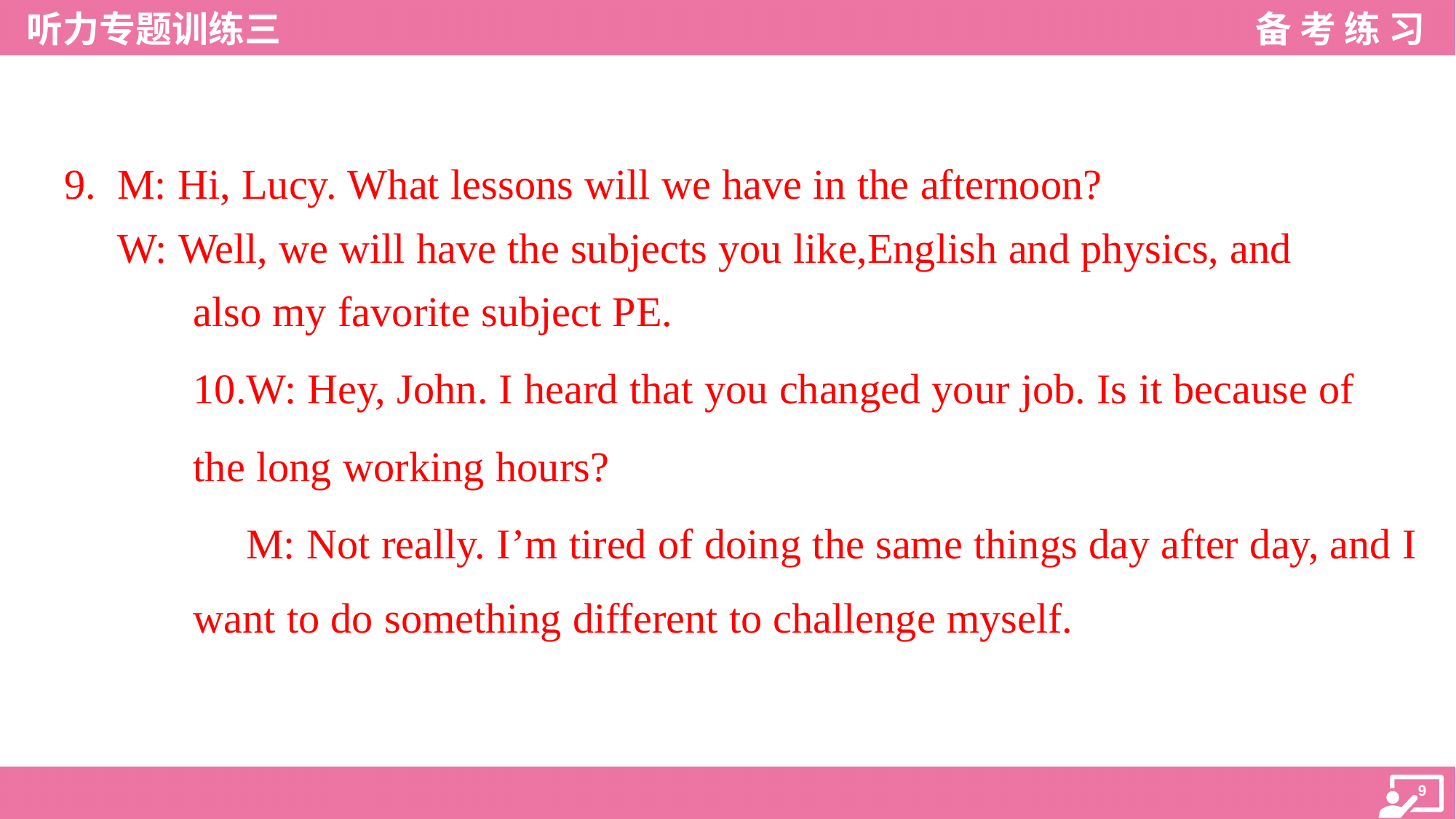

9.  M: Hi, Lucy. What lessons will we have in the afternoon?
     W: Well, we will have the subjects you like,English and physics, and
also my favorite subject PE.
10.W: Hey, John. I heard that you changed your job. Is it because of
the long working hours?
     M: Not really. I’m tired of doing the same things day after day, and I
want to do something different to challenge myself.